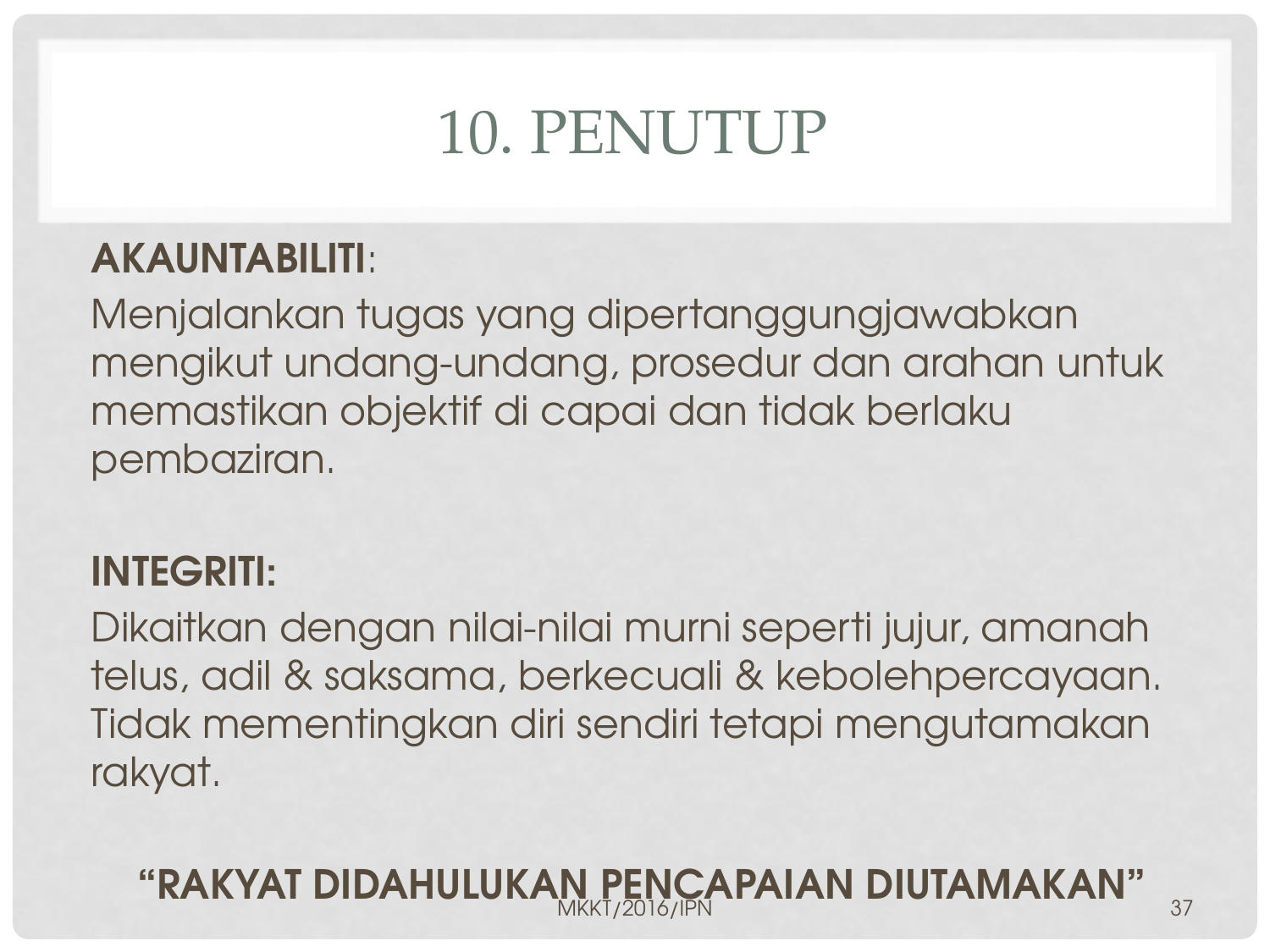

# 10. penutup
AKAUNTABILITI:
Menjalankan tugas yang dipertanggungjawabkan mengikut undang-undang, prosedur dan arahan untuk memastikan objektif di capai dan tidak berlaku pembaziran.

INTEGRITI:
Dikaitkan dengan nilai-nilai murni seperti jujur, amanah telus, adil & saksama, berkecuali & kebolehpercayaan. Tidak mementingkan diri sendiri tetapi mengutamakan rakyat.

“RAKYAT DIDAHULUKAN PENCAPAIAN DIUTAMAKAN”

MKKT/2016/IPN
37